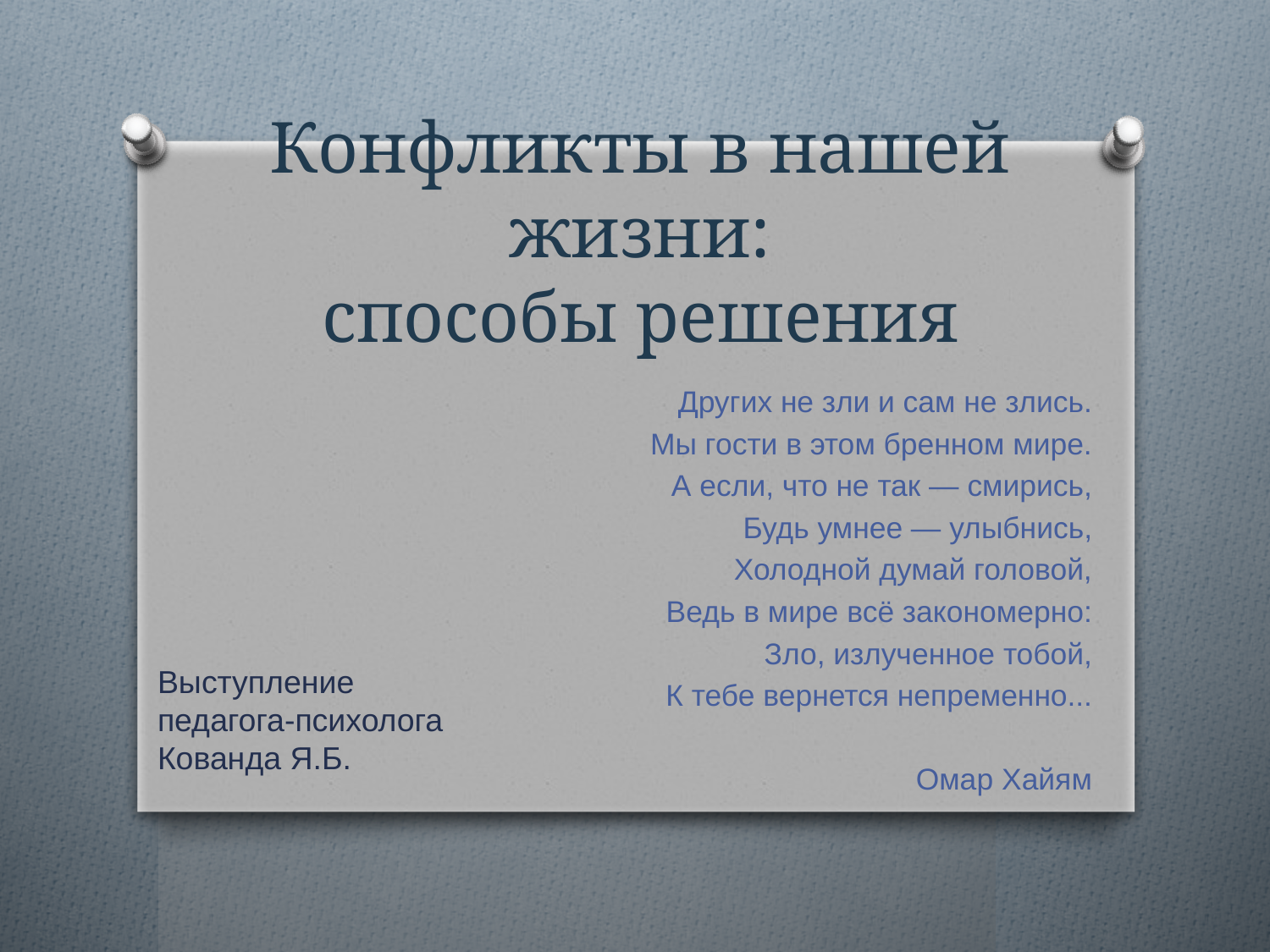

# Конфликты в нашей жизни: способы решения
Других не зли и сам не злись.
Мы гости в этом бренном мире.
А если, что не так — смирись,
Будь умнее — улыбнись,
Холодной думай головой,
Ведь в мире всё закономерно:
Зло, излученное тобой,
К тебе вернется непременно...

Омар Хайям
Выступление
педагога-психолога Кованда Я.Б.